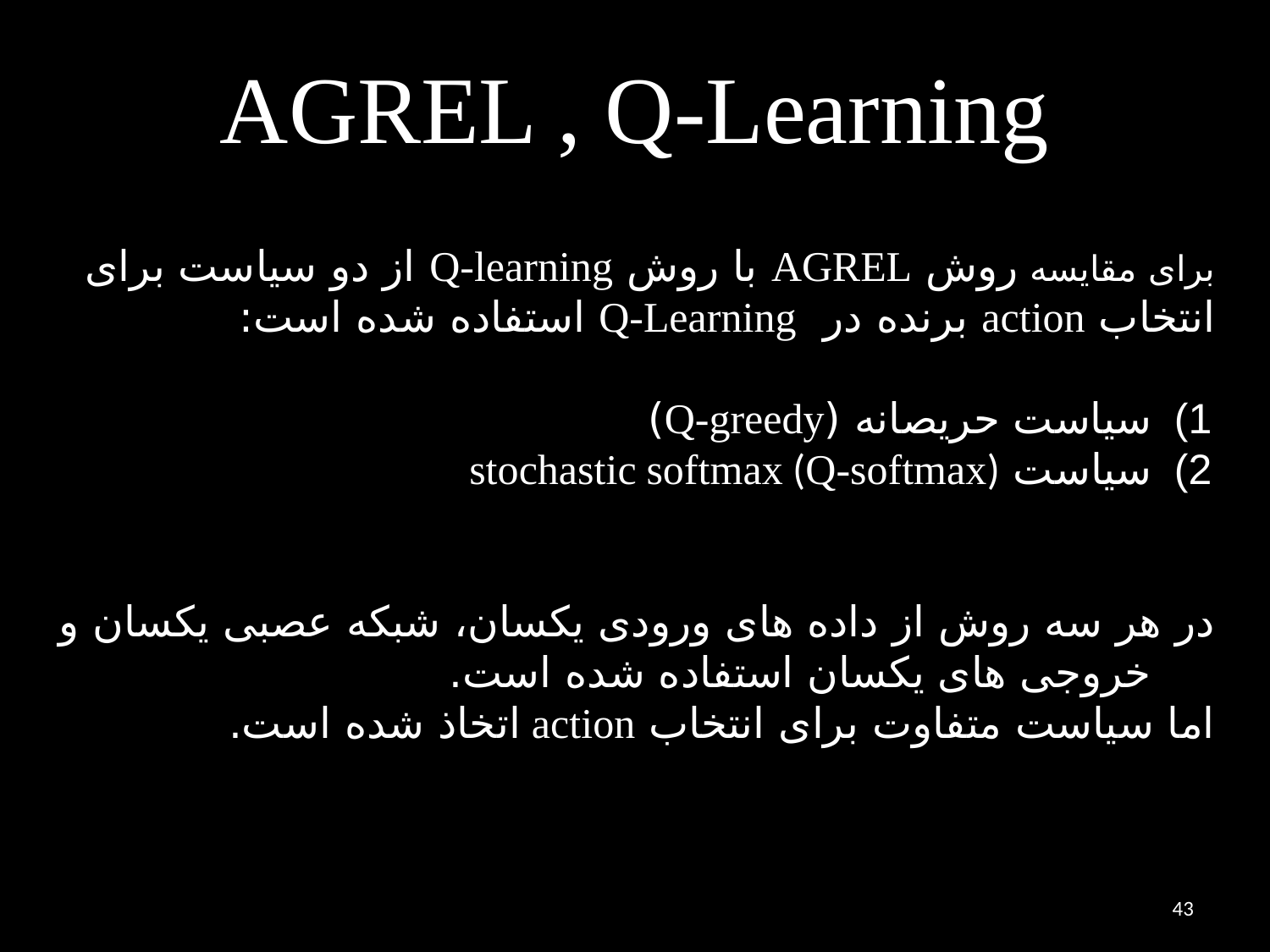

AGREL , Q-Learning
برای مقایسه روش AGREL با روش Q-learning از دو سیاست برای انتخاب action برنده در  Q-Learning استفاده شده است:

سیاست حریصانه (Q-greedy)
سیاست stochastic softmax (Q-softmax)

در هر سه روش از داده های ورودی یکسان، شبکه عصبی یکسان و خروجی های یکسان استفاده شده است.
اما سیاست متفاوت برای انتخاب action اتخاذ شده است.
43